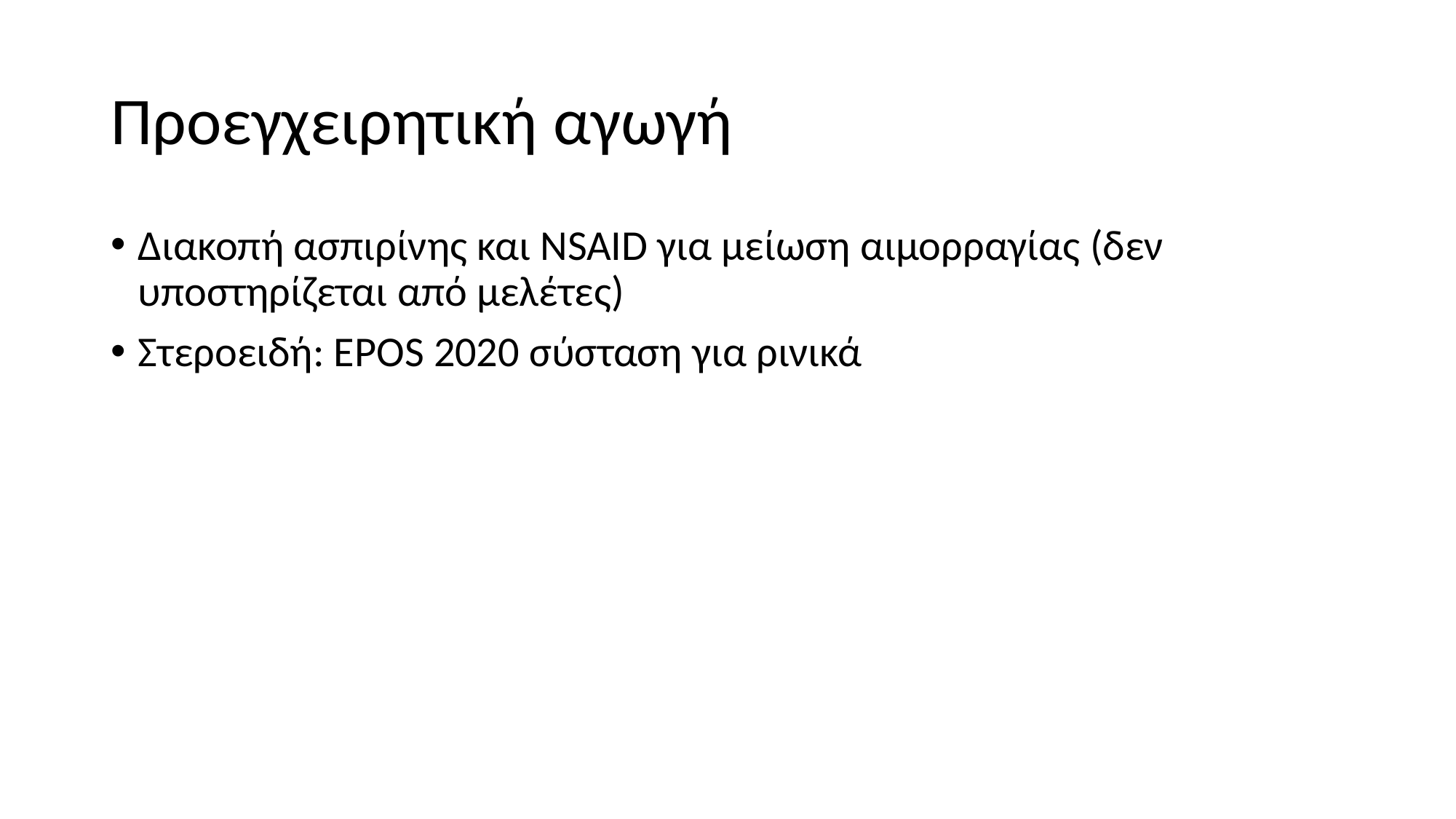

# Προεγχειρητική αγωγή
Διακοπή ασπιρίνης και NSAID για μείωση αιμορραγίας (δεν υποστηρίζεται από μελέτες)
Στεροειδή: EPOS 2020 σύσταση για ρινικά